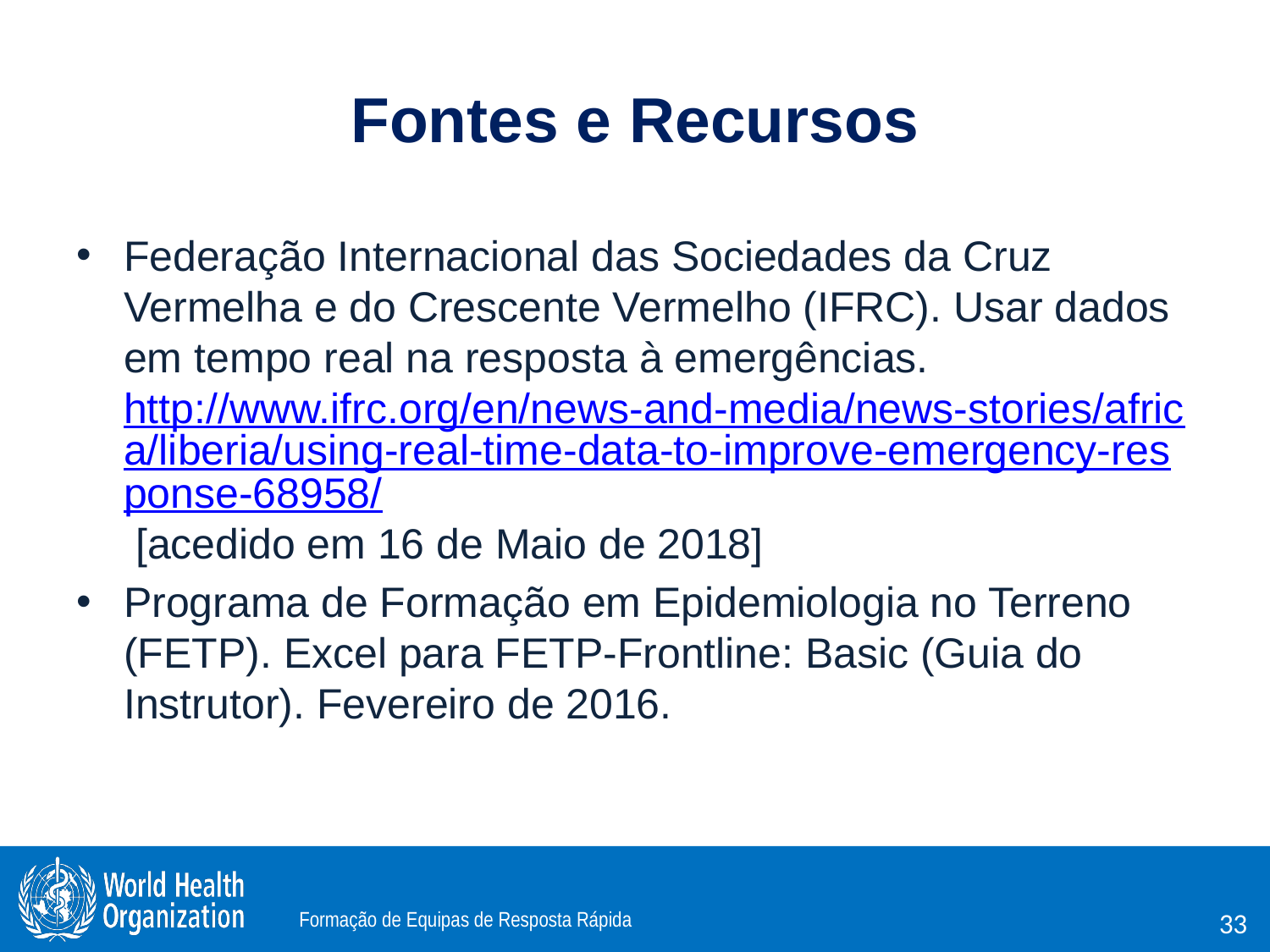

# Fontes e Recursos
Federação Internacional das Sociedades da Cruz Vermelha e do Crescente Vermelho (IFRC). Usar dados em tempo real na resposta à emergências. http://www.ifrc.org/en/news-and-media/news-stories/africa/liberia/using-real-time-data-to-improve-emergency-response-68958/ [acedido em 16 de Maio de 2018]
Programa de Formação em Epidemiologia no Terreno (FETP). Excel para FETP-Frontline: Basic (Guia do Instrutor). Fevereiro de 2016.